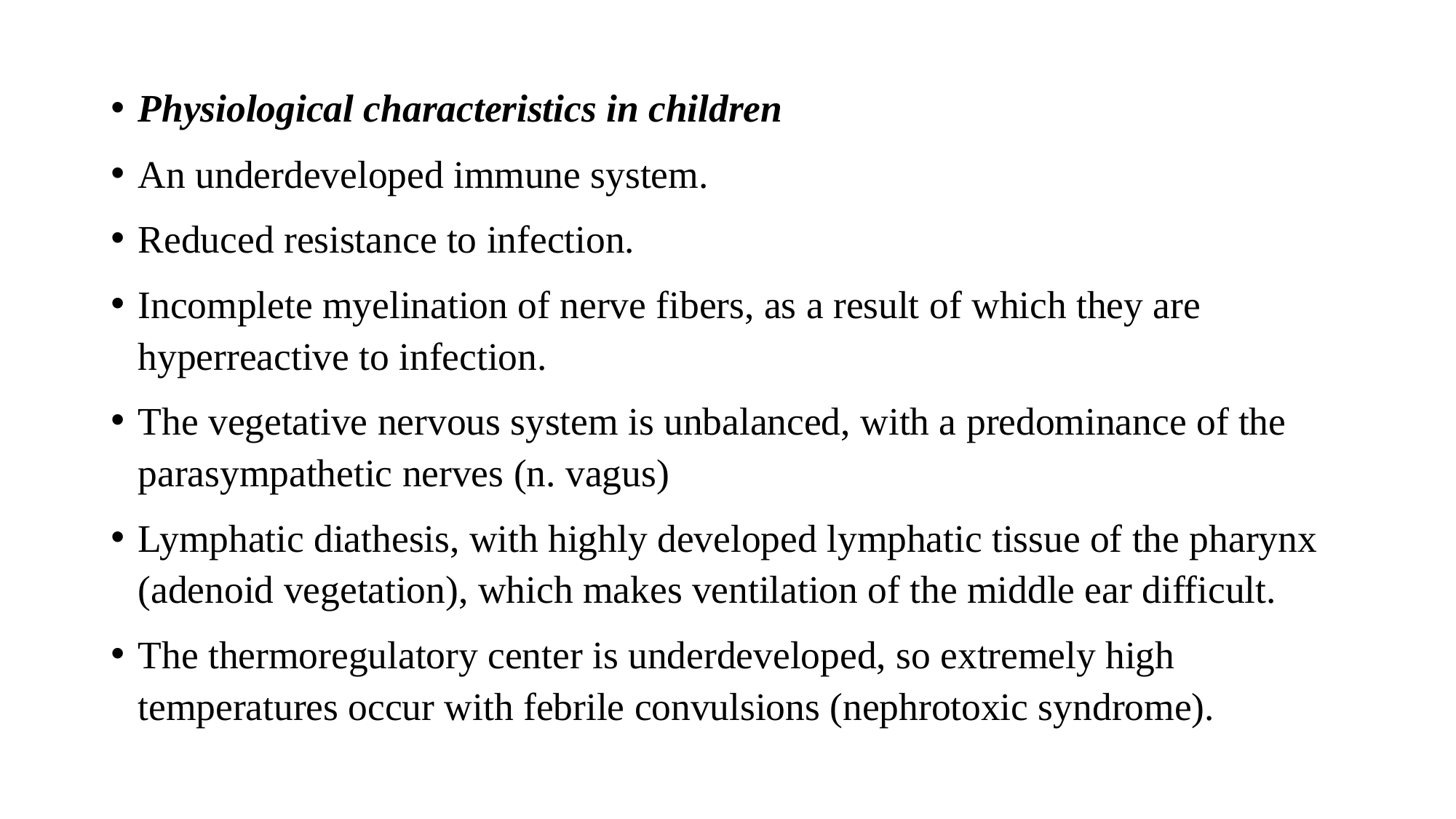

Physiological characteristics in children
An underdeveloped immune system.
Reduced resistance to infection.
Incomplete myelination of nerve fibers, as a result of which they are hyperreactive to infection.
The vegetative nervous system is unbalanced, with a predominance of the parasympathetic nerves (n. vagus)
Lymphatic diathesis, with highly developed lymphatic tissue of the pharynx (adenoid vegetation), which makes ventilation of the middle ear difficult.
The thermoregulatory center is underdeveloped, so extremely high temperatures occur with febrile convulsions (nephrotoxic syndrome).